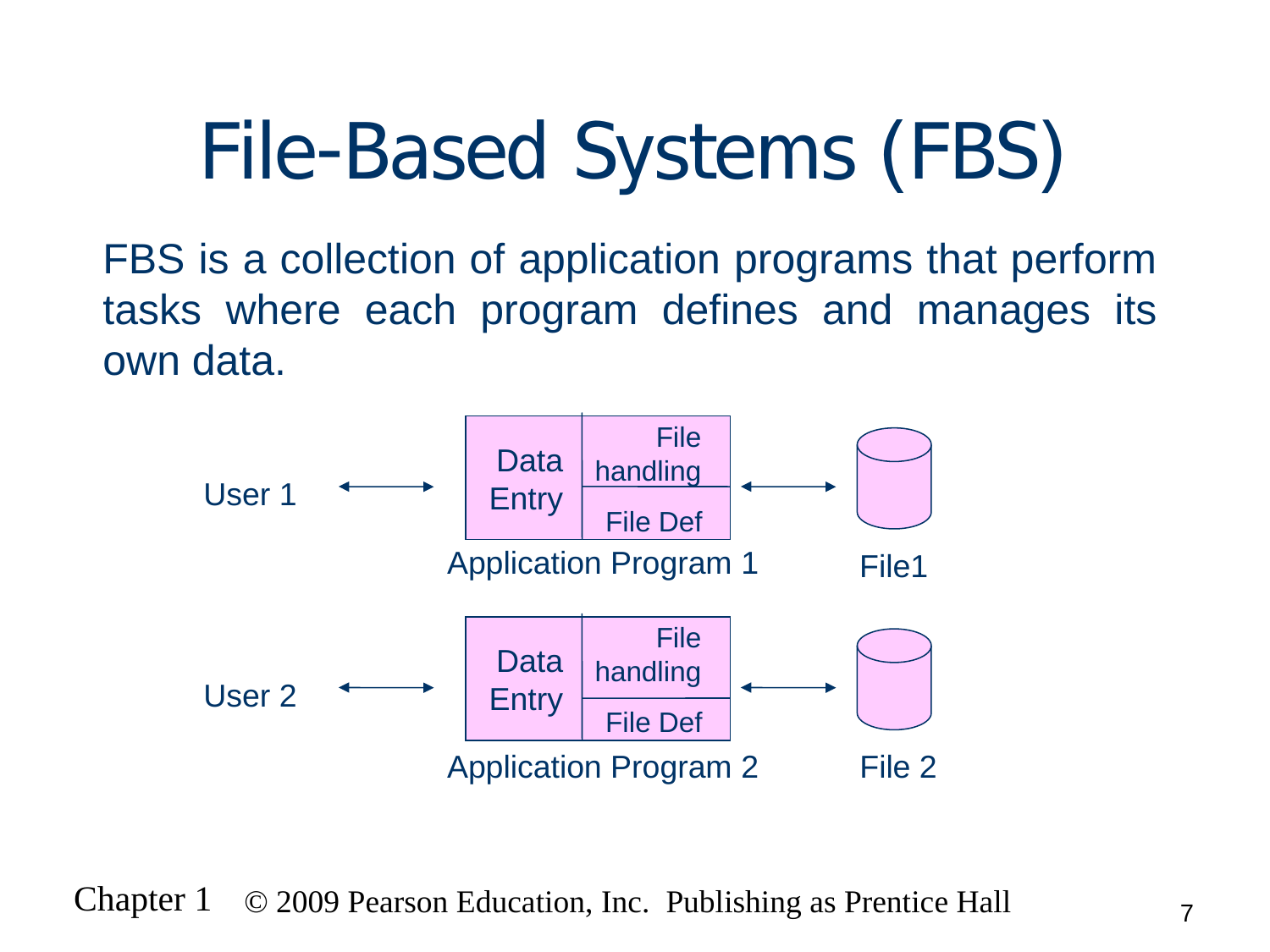

# File-Based Systems (FBS)
FBS is a collection of application programs that perform tasks where each program defines and manages its own data.

File
handling

Data
Entry
User 1

File Def
Application Program 1
File1
File
handling

Data
Entry
User 2

File Def
Application Program 2
File 2
7